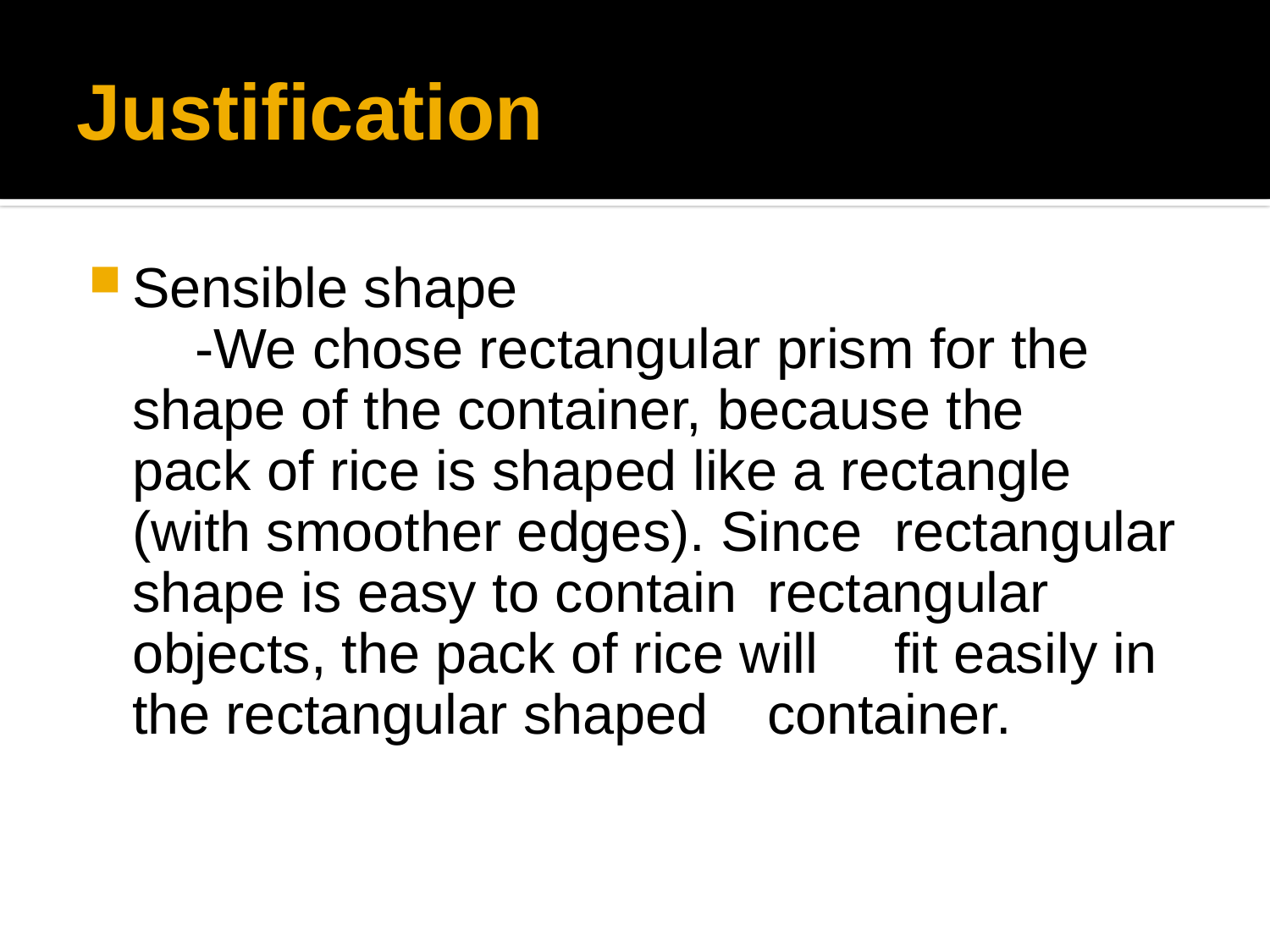

# Justification
Sensible shape
	    -We chose rectangular prism for the 	shape of the container, because the 	pack of rice is shaped like a rectangle 	(with smoother edges). Since 	rectangular shape is easy to contain 	rectangular objects, the pack of rice will 	fit easily in the rectangular shaped 	container.